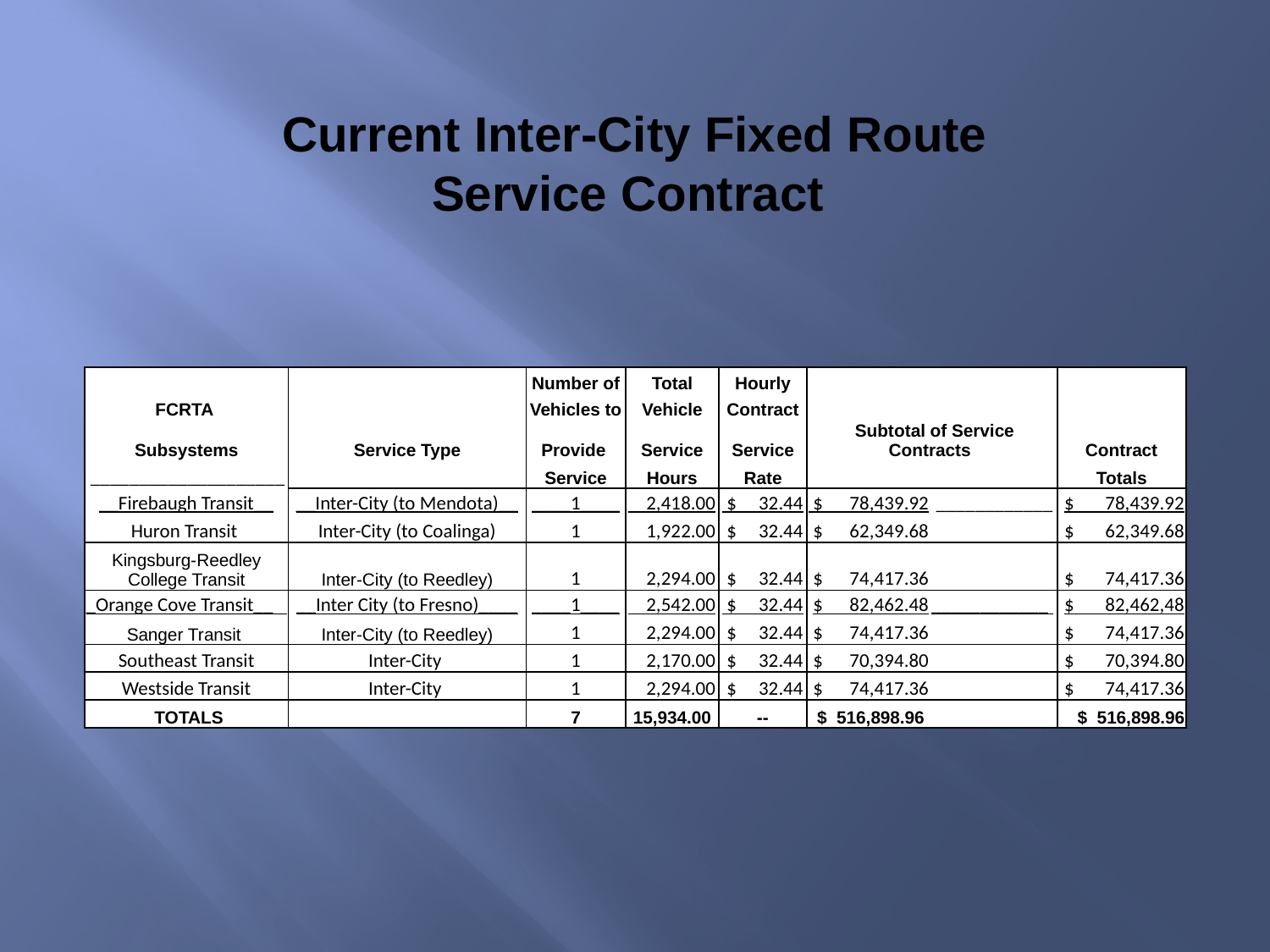

# Current Inter-City Fixed Route Service Contract
|  |  | Number of | Total | Hourly |  |  |  |
| --- | --- | --- | --- | --- | --- | --- | --- |
| FCRTA |  | Vehicles to | Vehicle | Contract |  |  |  |
| Subsystems | Service Type | Provide | Service | Service | Subtotal of Service Contracts |  | Contract |
| \_\_\_\_\_\_\_\_\_\_\_\_\_\_\_\_\_\_\_\_ |  | Service | Hours | Rate |  |  | Totals |
| \_\_Firebaugh Transit\_\_ | \_\_Inter-City (to Mendota)\_\_ | \_\_\_\_1\_\_\_\_ | 2,418.00 | $ 32.44 | $ 78,439.92 | \_\_\_\_\_\_\_\_\_\_\_\_ | $ 78,439.92 |
| Huron Transit | Inter-City (to Coalinga) | 1 | 1,922.00 | $ 32.44 | $ 62,349.68 |  | $ 62,349.68 |
| Kingsburg-Reedley College Transit | Inter-City (to Reedley) | 1 | 2,294.00 | $ 32.44 | $ 74,417.36 |  | $ 74,417.36 |
| \_Orange Cove Transit\_\_ | \_\_Inter City (to Fresno)\_\_\_\_ | \_\_\_\_1\_\_\_\_ | 2,542.00 | $ 32.44 | $ 82,462.48 | \_\_\_\_\_\_\_\_\_\_\_\_ | $ 82,462,48 |
| Sanger Transit | Inter-City (to Reedley) | 1 | 2,294.00 | $ 32.44 | $ 74,417.36 |  | $ 74,417.36 |
| Southeast Transit | Inter-City | 1 | 2,170.00 | $ 32.44 | $ 70,394.80 |  | $ 70,394.80 |
| Westside Transit | Inter-City | 1 | 2,294.00 | $ 32.44 | $ 74,417.36 |  | $ 74,417.36 |
| TOTALS |  | 7 | 15,934.00 | -- | $ 516,898.96 |  | $ 516,898.96 |